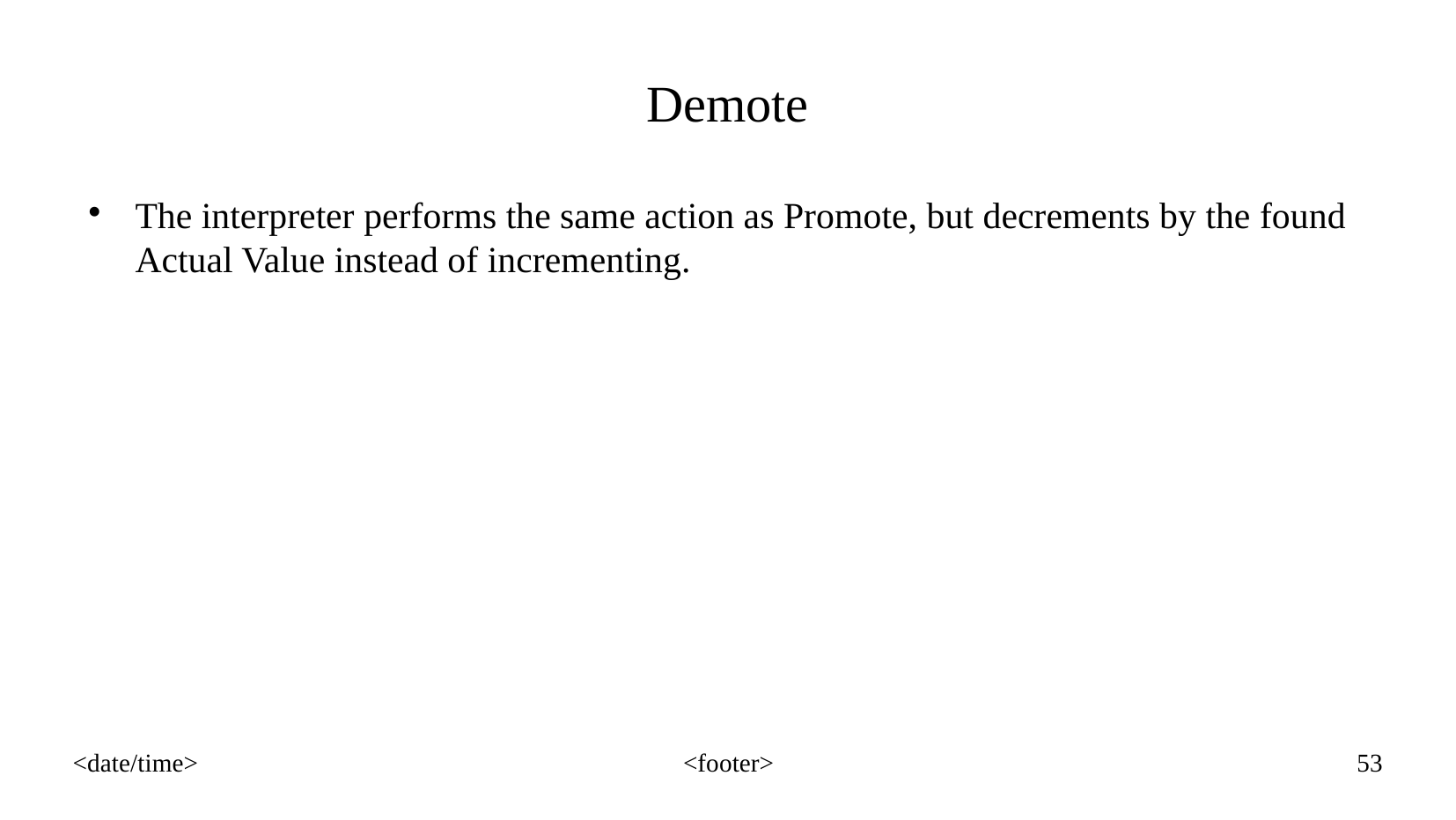

Demote
The interpreter performs the same action as Promote, but decrements by the found Actual Value instead of incrementing.